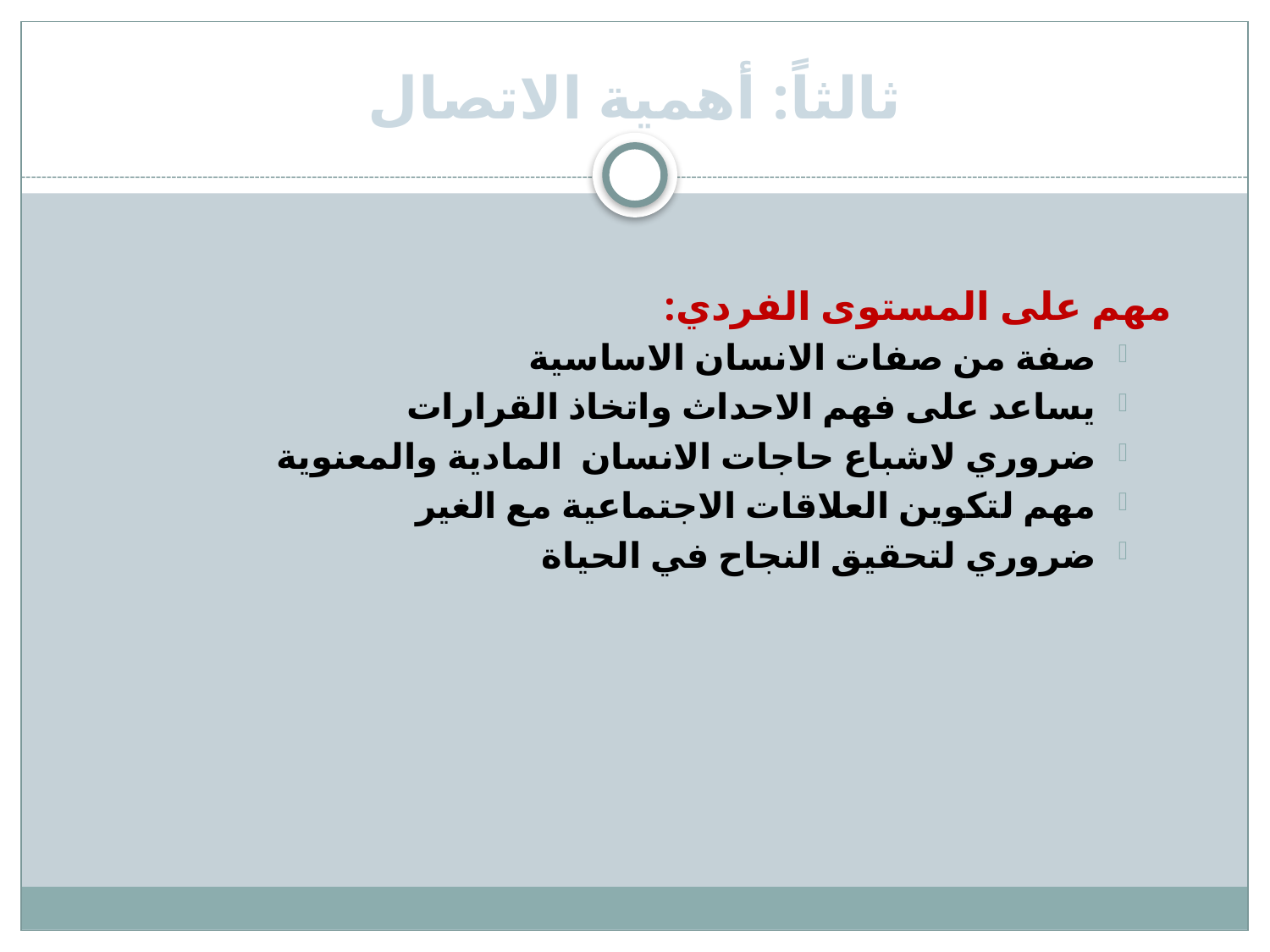

# ثالثاً: أهمية الاتصال
مهم على المستوى الفردي:
صفة من صفات الانسان الاساسية
يساعد على فهم الاحداث واتخاذ القرارات
ضروري لاشباع حاجات الانسان  المادية والمعنوية
مهم لتكوين العلاقات الاجتماعية مع الغير
ضروري لتحقيق النجاح في الحياة